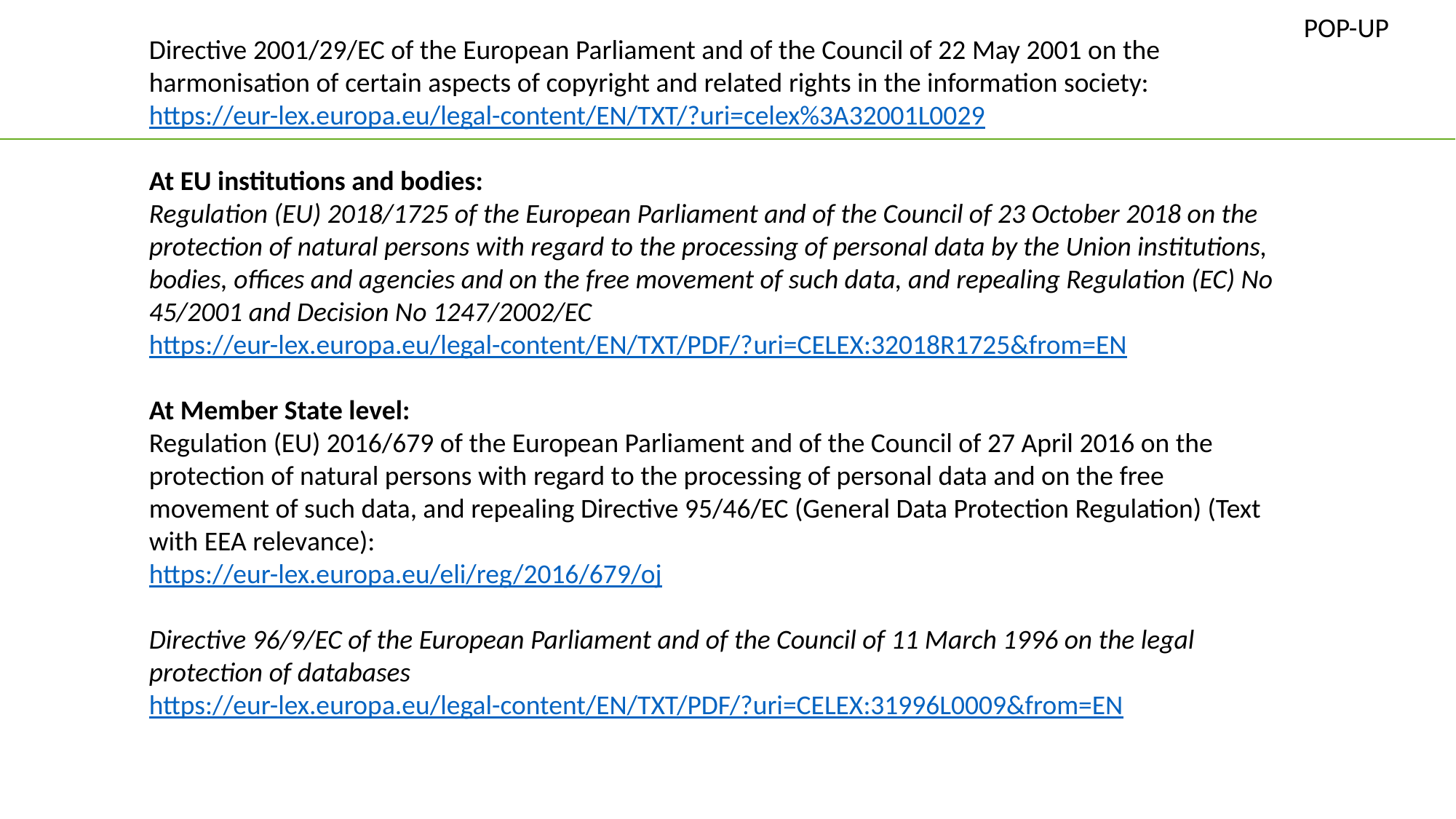

POP-UP
Directive 2001/29/EC of the European Parliament and of the Council of 22 May 2001 on the harmonisation of certain aspects of copyright and related rights in the information society:
https://eur-lex.europa.eu/legal-content/EN/TXT/?uri=celex%3A32001L0029

At EU institutions and bodies:
Regulation (EU) 2018/1725 of the European Parliament and of the Council of 23 October 2018 on the protection of natural persons with regard to the processing of personal data by the Union institutions, bodies, offices and agencies and on the free movement of such data, and repealing Regulation (EC) No 45/2001 and Decision No 1247/2002/EC
https://eur-lex.europa.eu/legal-content/EN/TXT/PDF/?uri=CELEX:32018R1725&from=EN

At Member State level:
Regulation (EU) 2016/679 of the European Parliament and of the Council of 27 April 2016 on the protection of natural persons with regard to the processing of personal data and on the free movement of such data, and repealing Directive 95/46/EC (General Data Protection Regulation) (Text with EEA relevance):
https://eur-lex.europa.eu/eli/reg/2016/679/oj

Directive 96/9/EC of the European Parliament and of the Council of 11 March 1996 on the legal protection of databases
https://eur-lex.europa.eu/legal-content/EN/TXT/PDF/?uri=CELEX:31996L0009&from=EN